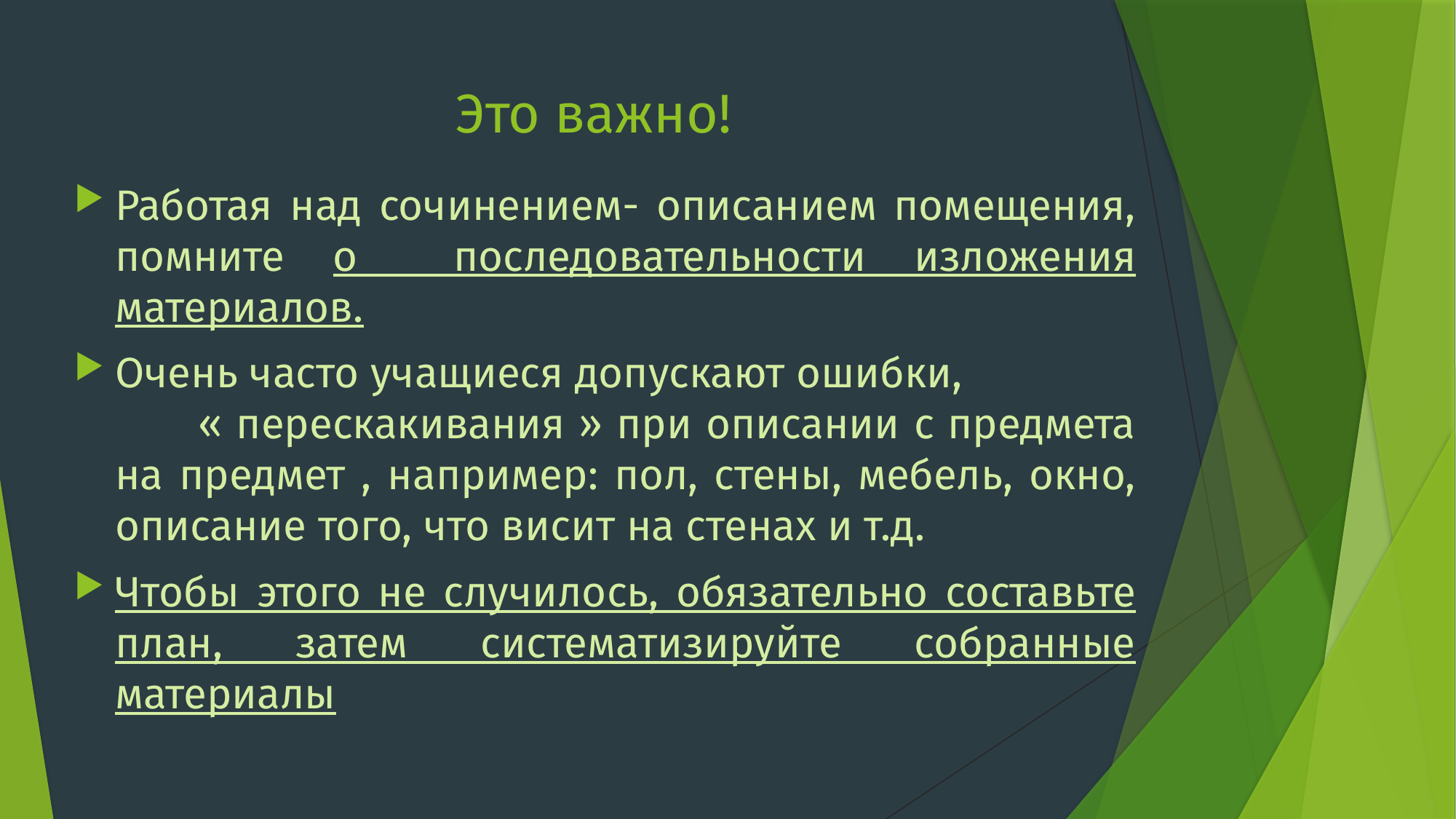

# Это важно!
Работая над сочинением- описанием помещения, помните о  последовательности изложения материалов.
Очень часто учащиеся допускают ошибки,                      « перескакивания » при описании с предмета на предмет , например: пол, стены, мебель, окно, описание того, что висит на стенах и т.д.
Чтобы этого не случилось, обязательно составьте план, затем систематизируйте собранные материалы